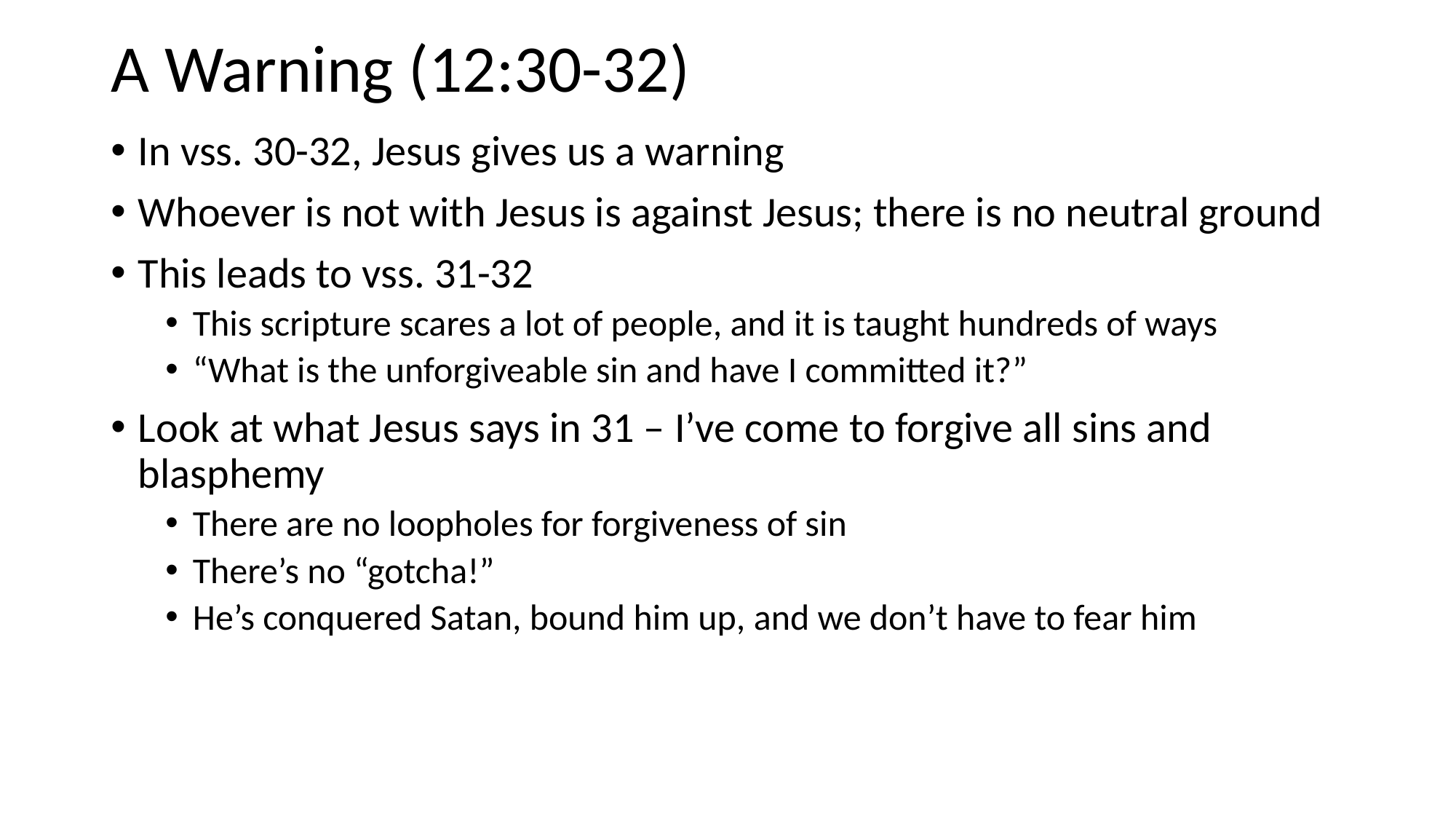

# A Warning (12:30-32)
In vss. 30-32, Jesus gives us a warning
Whoever is not with Jesus is against Jesus; there is no neutral ground
This leads to vss. 31-32
This scripture scares a lot of people, and it is taught hundreds of ways
“What is the unforgiveable sin and have I committed it?”
Look at what Jesus says in 31 – I’ve come to forgive all sins and blasphemy
There are no loopholes for forgiveness of sin
There’s no “gotcha!”
He’s conquered Satan, bound him up, and we don’t have to fear him